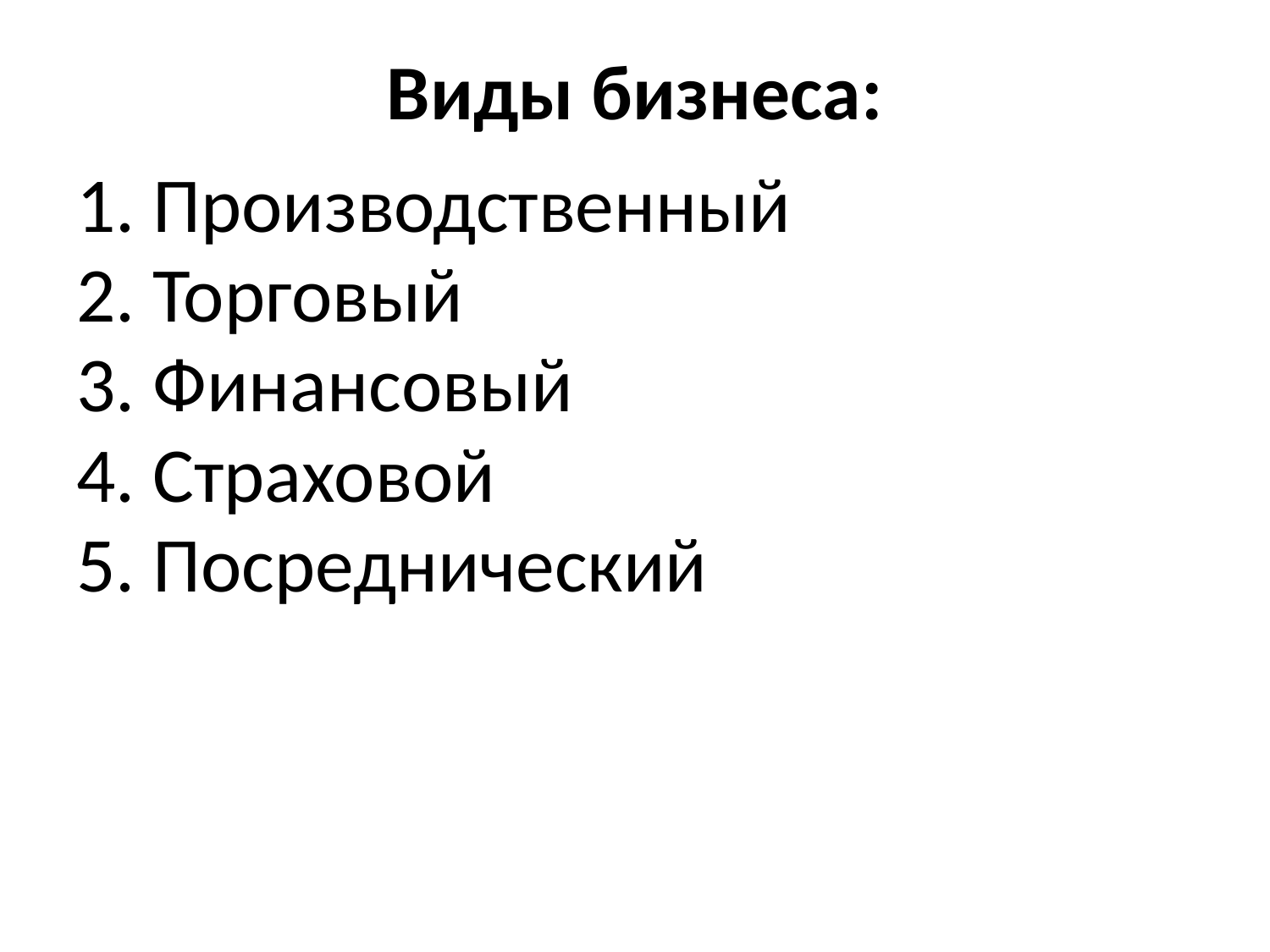

# Виды бизнеса:
1. Производственный
2. Торговый
3. Финансовый
4. Страховой
5. Посреднический